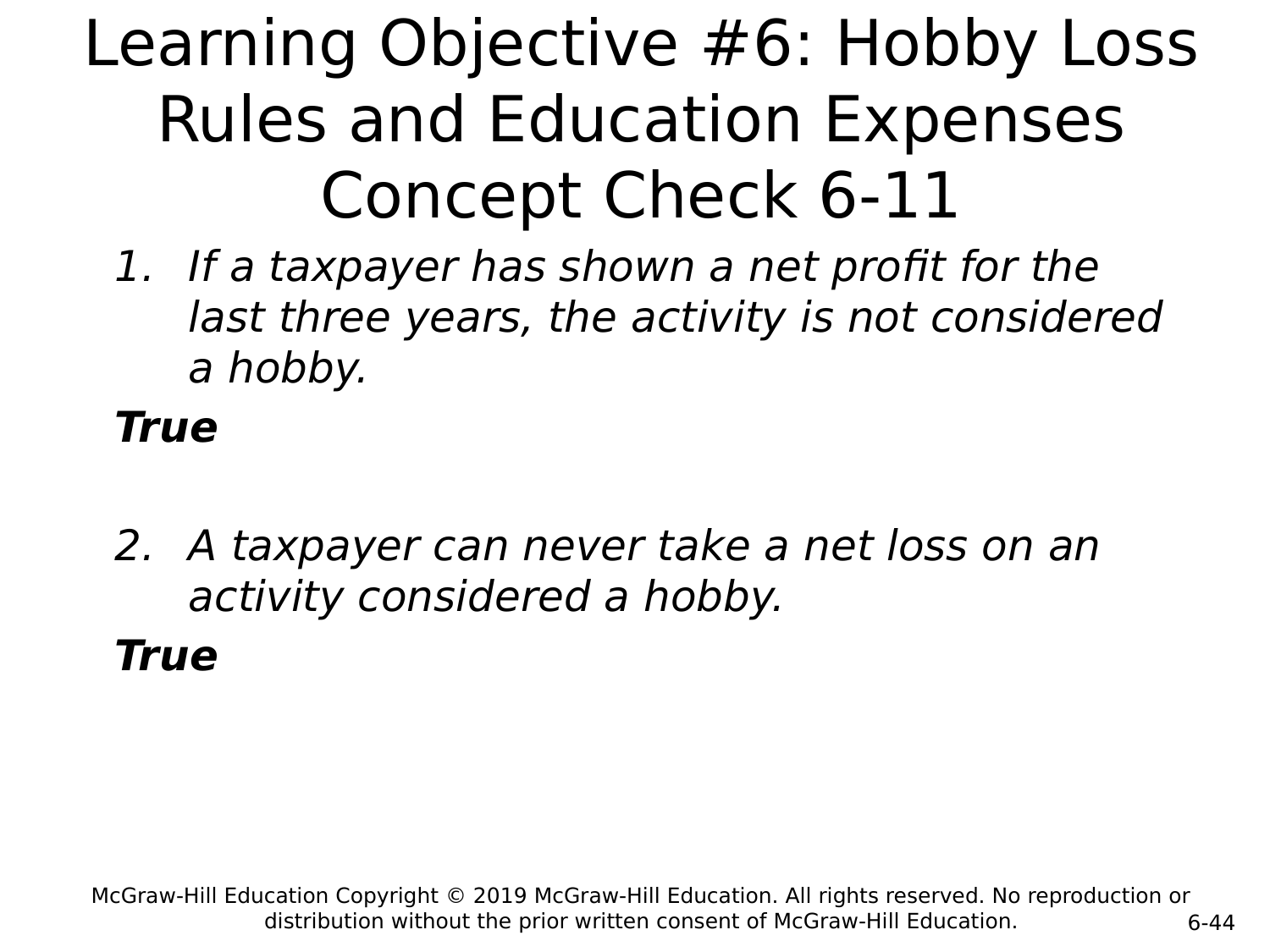

Learning Objective #6: Hobby Loss Rules and Education Expenses
Concept Check 6-11
If a taxpayer has shown a net profit for the last three years, the activity is not considered a hobby.
True

2. 	A taxpayer can never take a net loss on an activity considered a hobby.
True
McGraw-Hill Education Copyright © 2019 McGraw-Hill Education. All rights reserved. No reproduction or distribution without the prior written consent of McGraw-Hill Education.
6-44